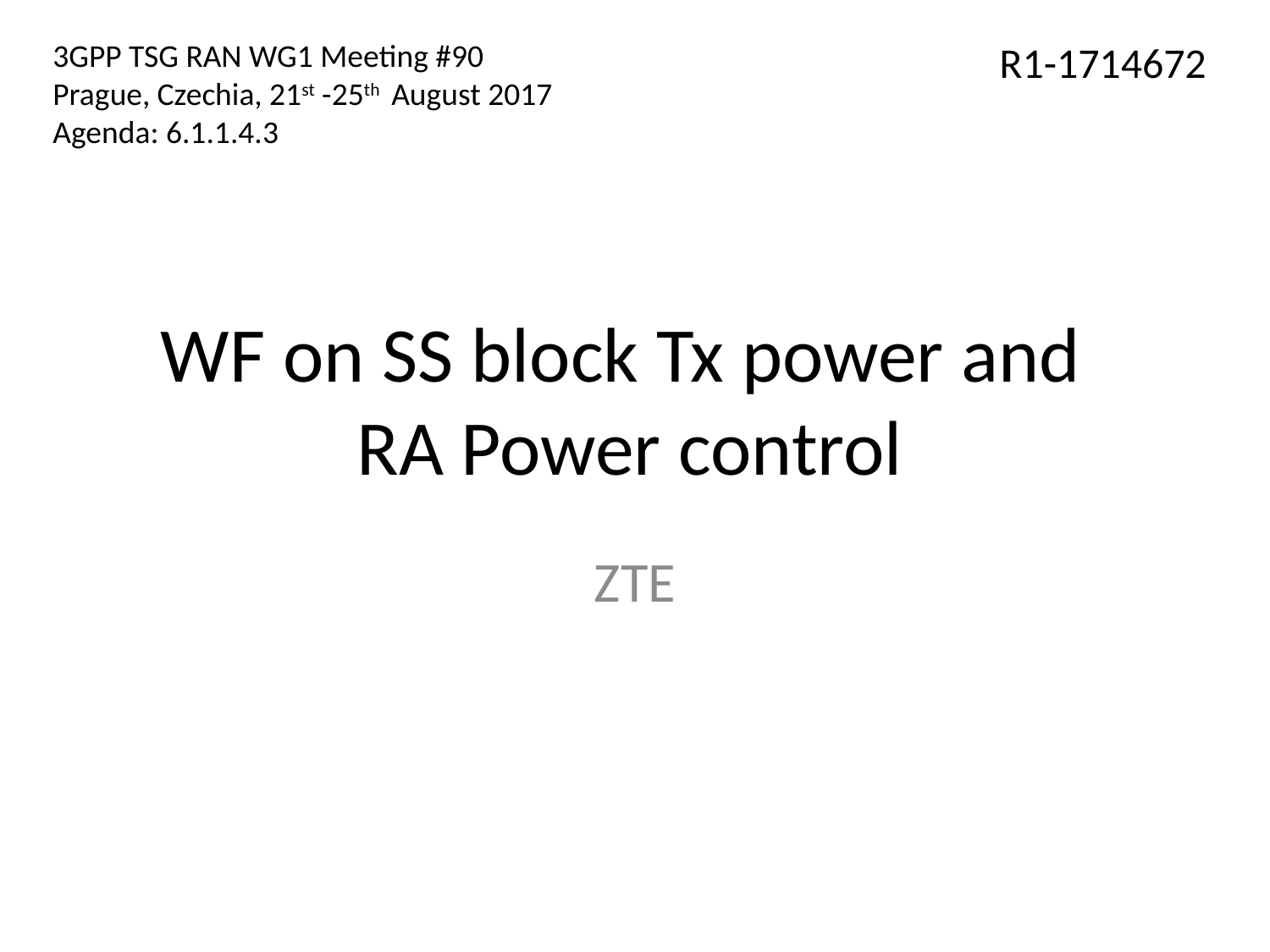

3GPP TSG RAN WG1 Meeting #90
Prague, Czechia, 21st -25th  August 2017
Agenda: 6.1.1.4.3
R1-1714672
# WF on SS block Tx power and RA Power control
ZTE